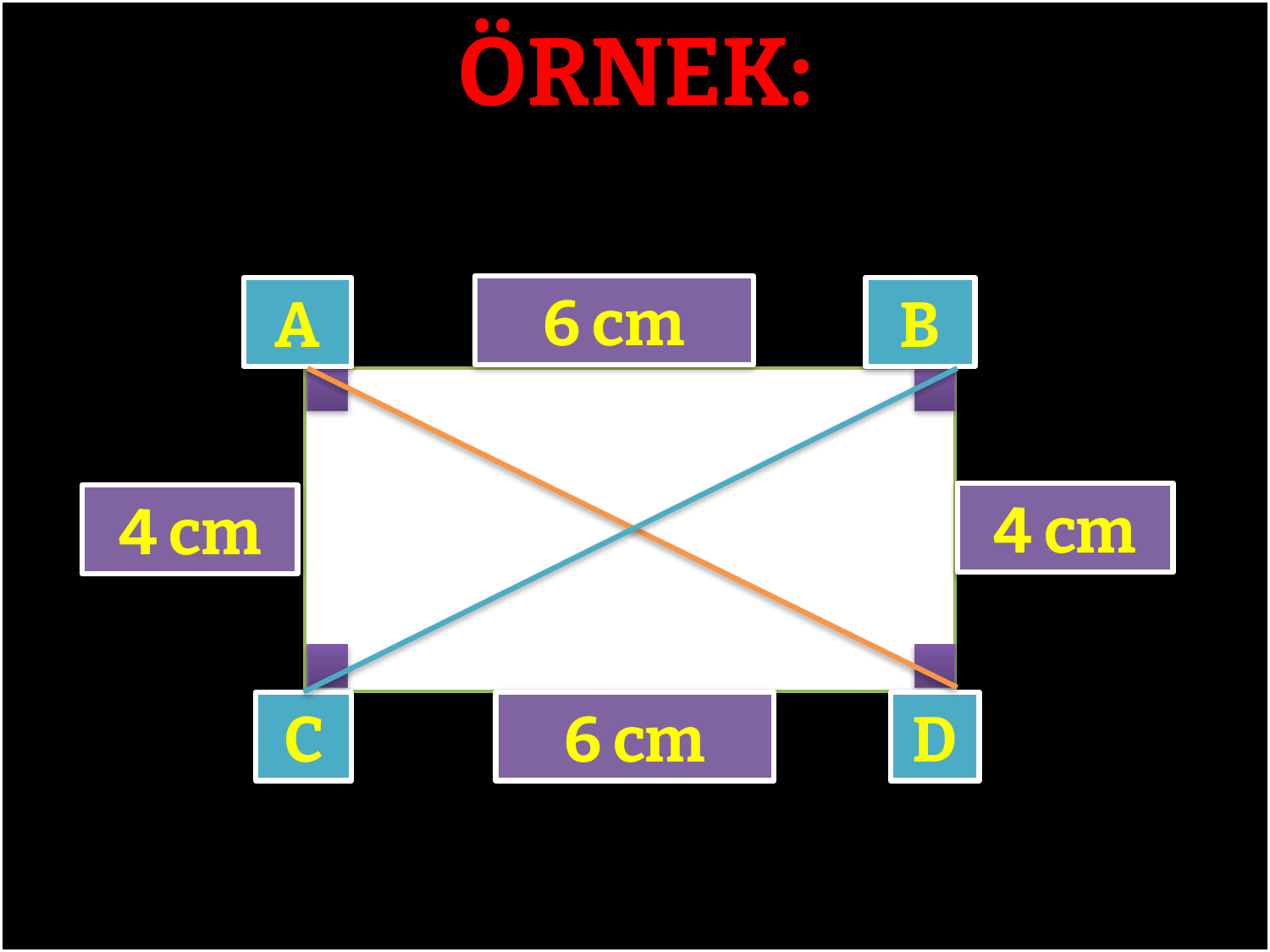

ÖRNEK:
6 cm
B
A
#

4 cm
4 cm

C
6 cm
D